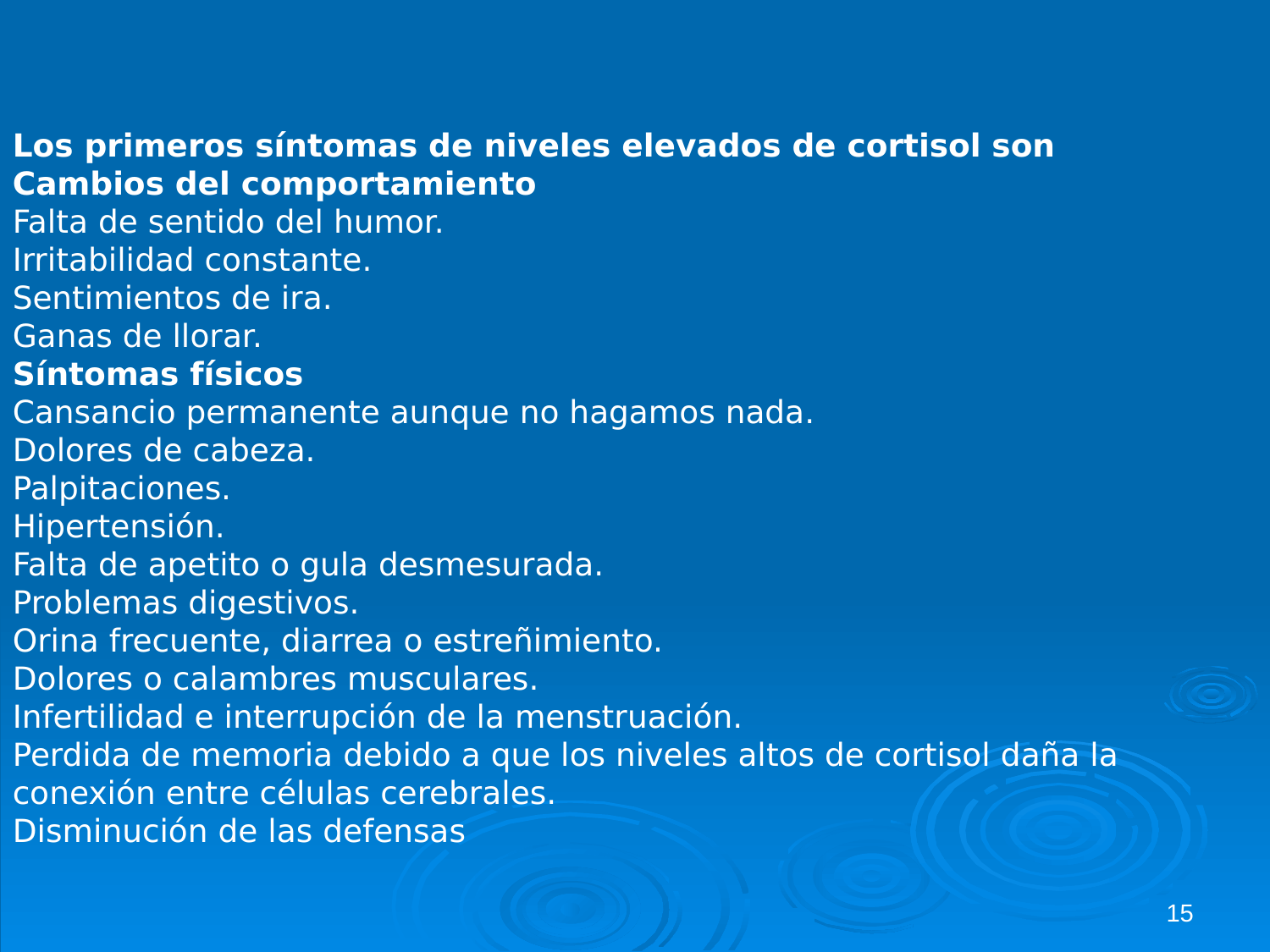

Los primeros síntomas de niveles elevados de cortisol son
Cambios del comportamiento
Falta de sentido del humor.
Irritabilidad constante.
Sentimientos de ira.
Ganas de llorar.
Síntomas físicos
Cansancio permanente aunque no hagamos nada.
Dolores de cabeza.
Palpitaciones.
Hipertensión.
Falta de apetito o gula desmesurada.
Problemas digestivos.
Orina frecuente, diarrea o estreñimiento.
Dolores o calambres musculares.
Infertilidad e interrupción de la menstruación.
Perdida de memoria debido a que los niveles altos de cortisol daña la conexión entre células cerebrales.
Disminución de las defensas
15